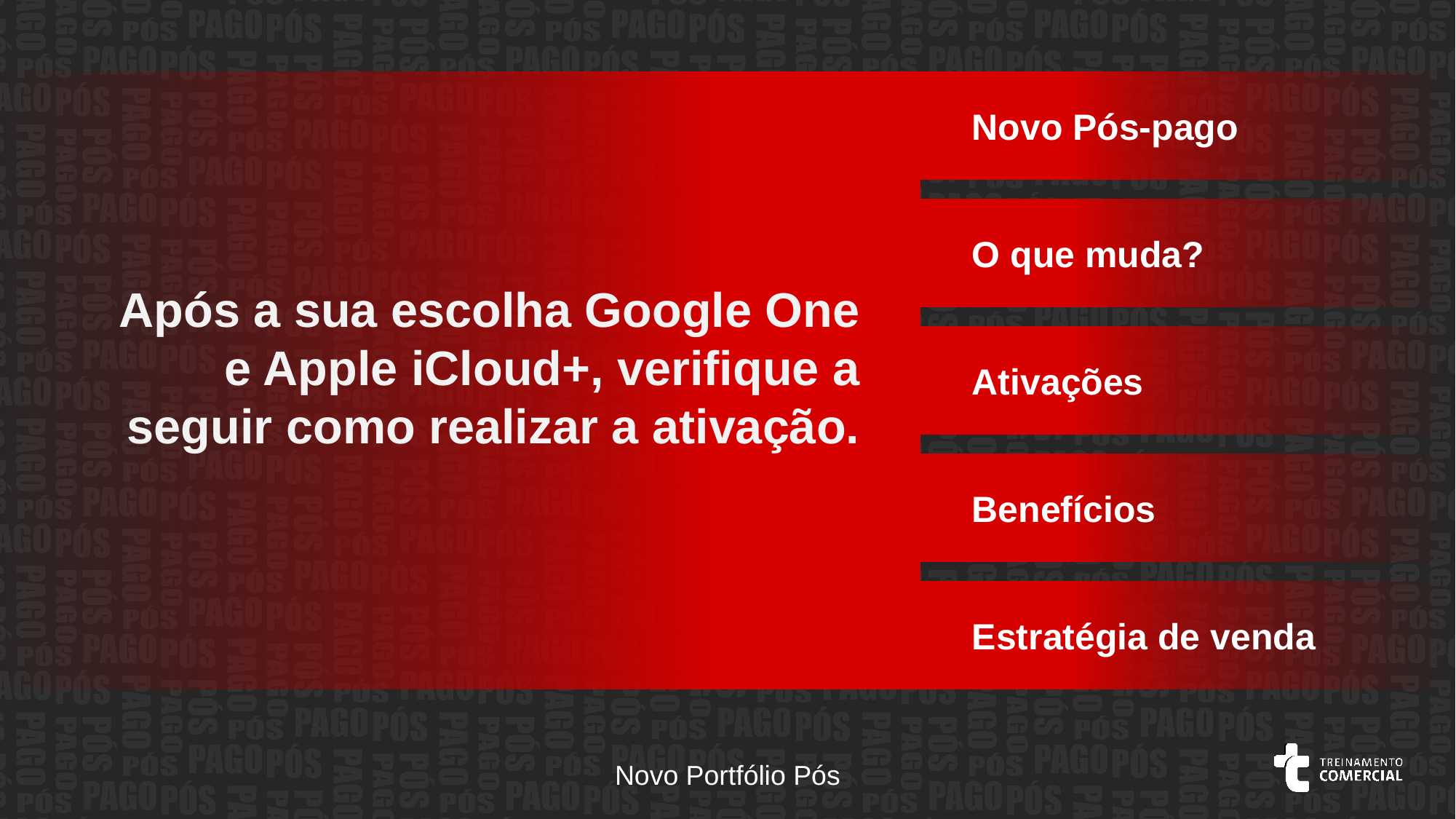

Novo Pós-pago
O que muda?
Após a sua escolha Google One e Apple iCloud+, verifique a seguir como realizar a ativação.
Ativações
Benefícios
Estratégia de venda